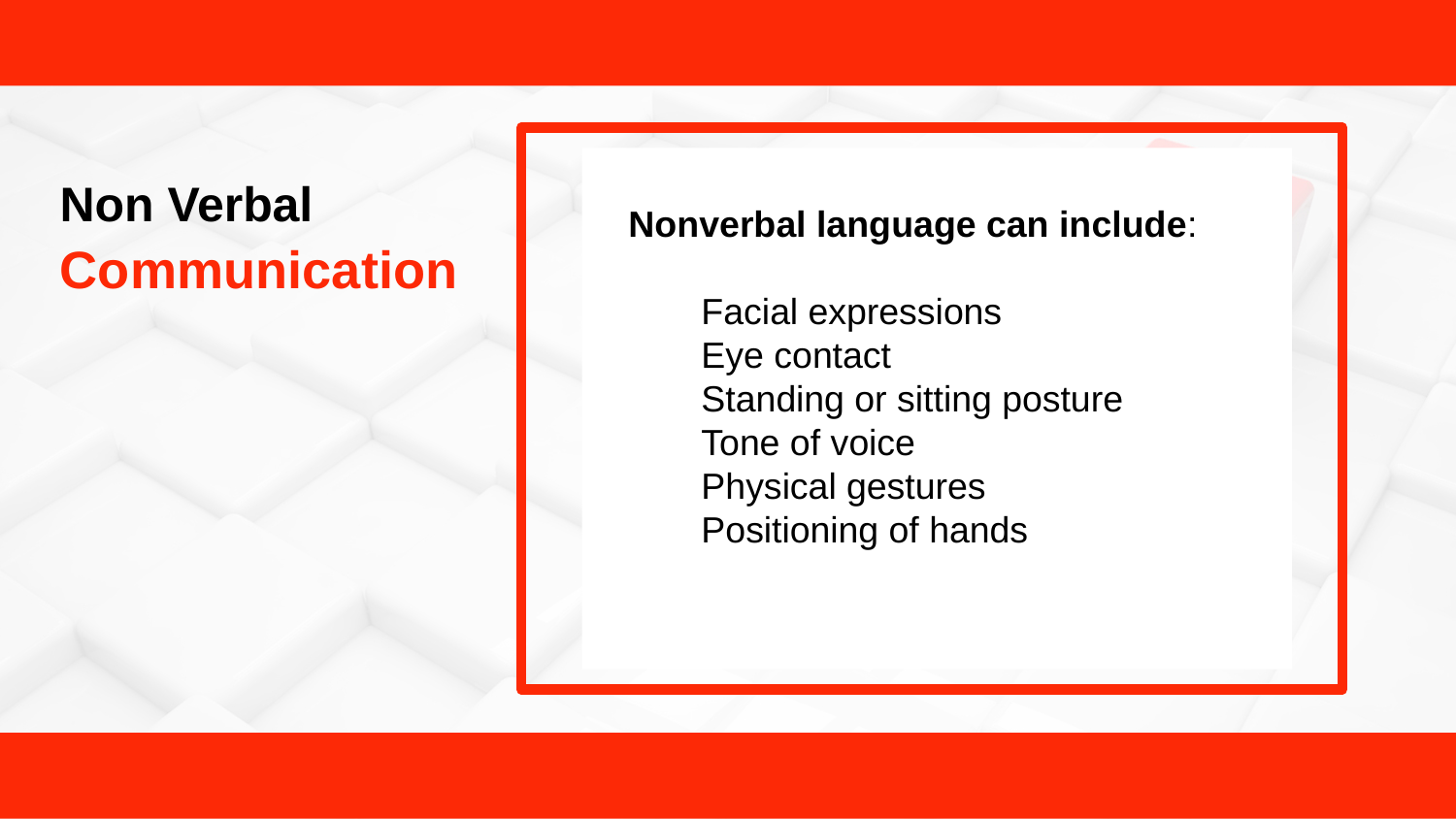

Non Verbal
Communication

Nonverbal language can include:

Facial expressions
Eye contact
Standing or sitting posture
Tone of voice
Physical gestures
Positioning of hands